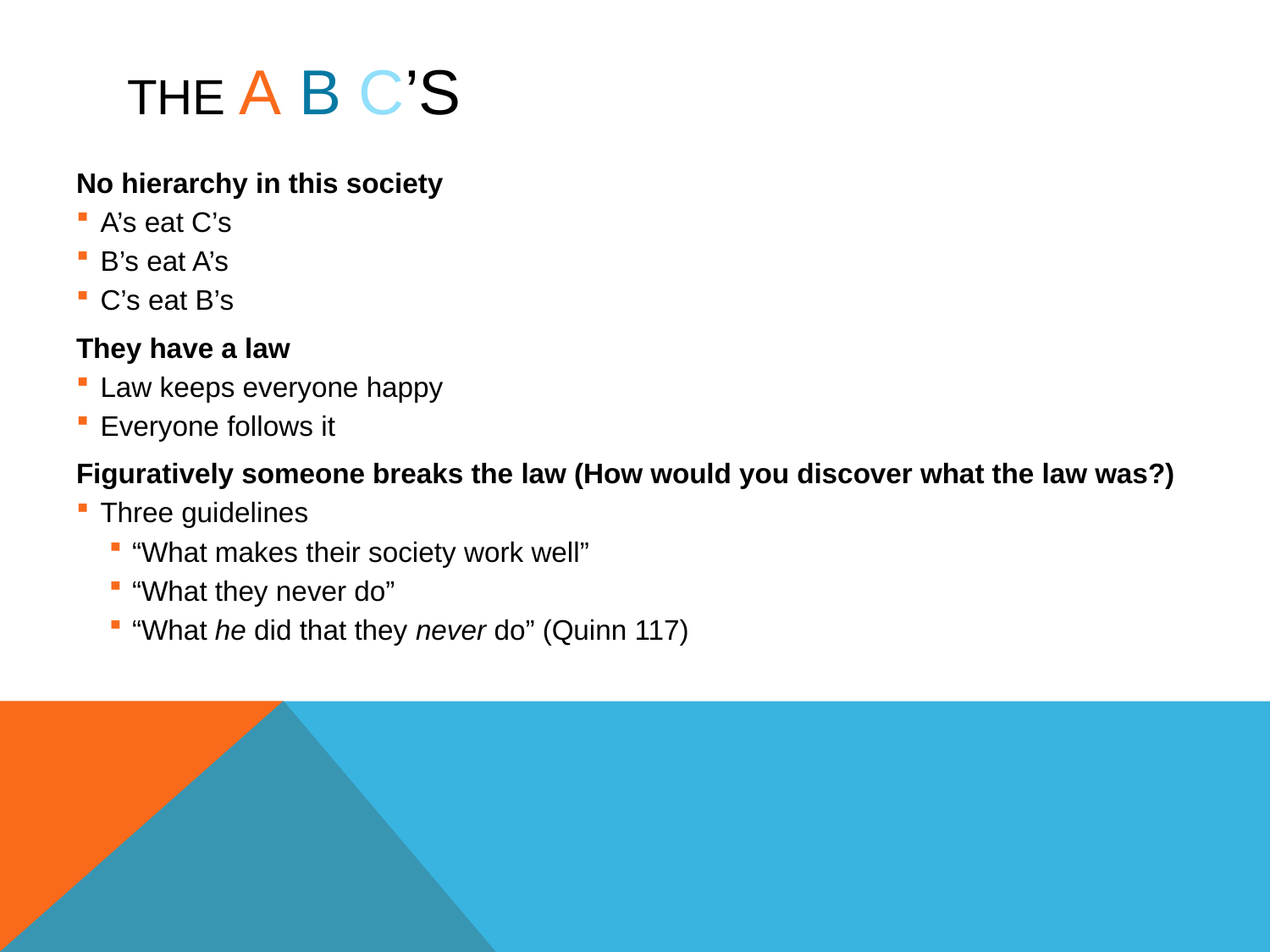

# The A B C’s
No hierarchy in this society
A’s eat C’s
B’s eat A’s
C’s eat B’s
They have a law
Law keeps everyone happy
Everyone follows it
Figuratively someone breaks the law (How would you discover what the law was?)
Three guidelines
“What makes their society work well”
“What they never do”
“What he did that they never do” (Quinn 117)